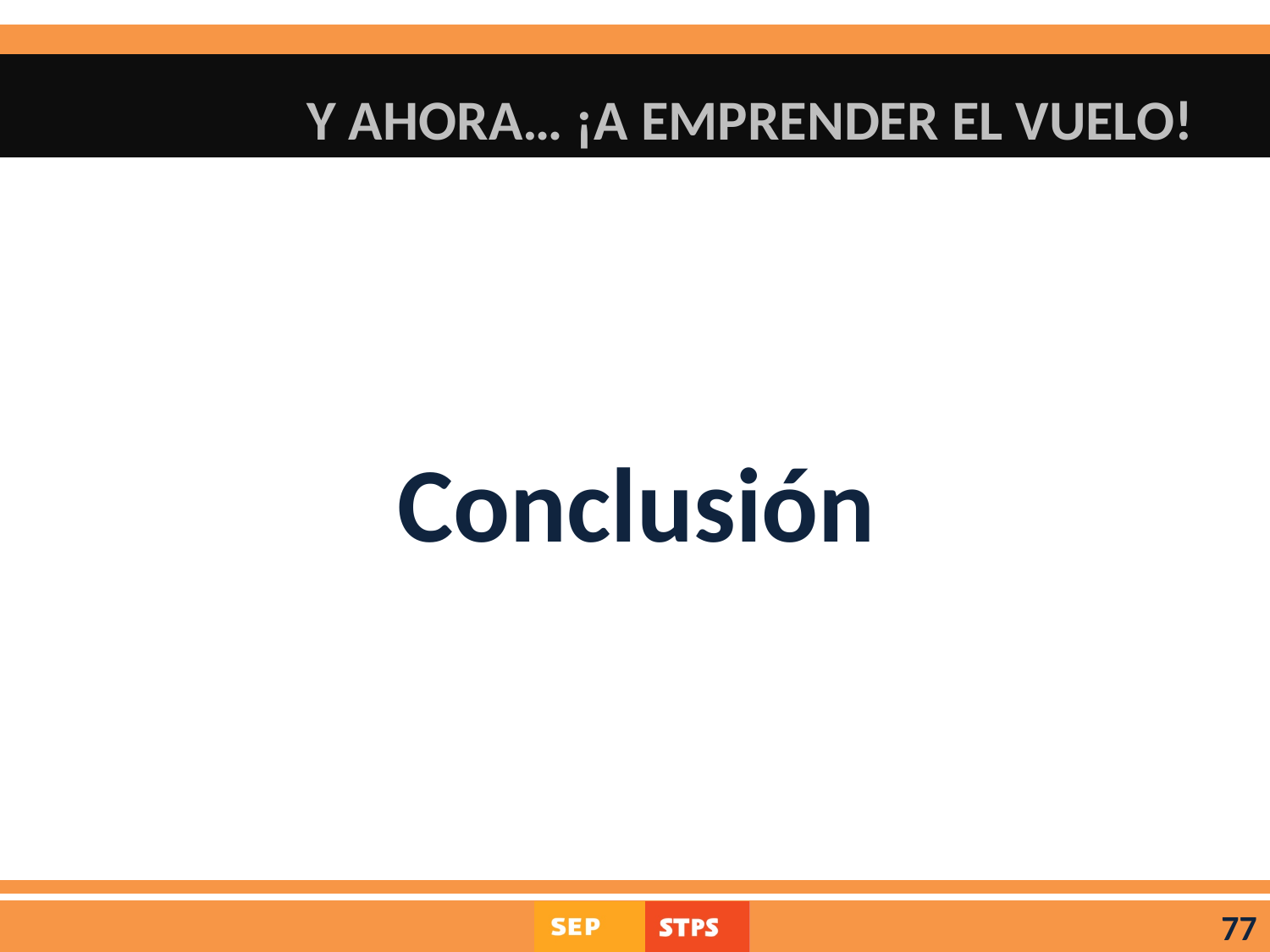

# Y AHORA… ¡A EMPRENDER EL VUELO!
Conclusión

77